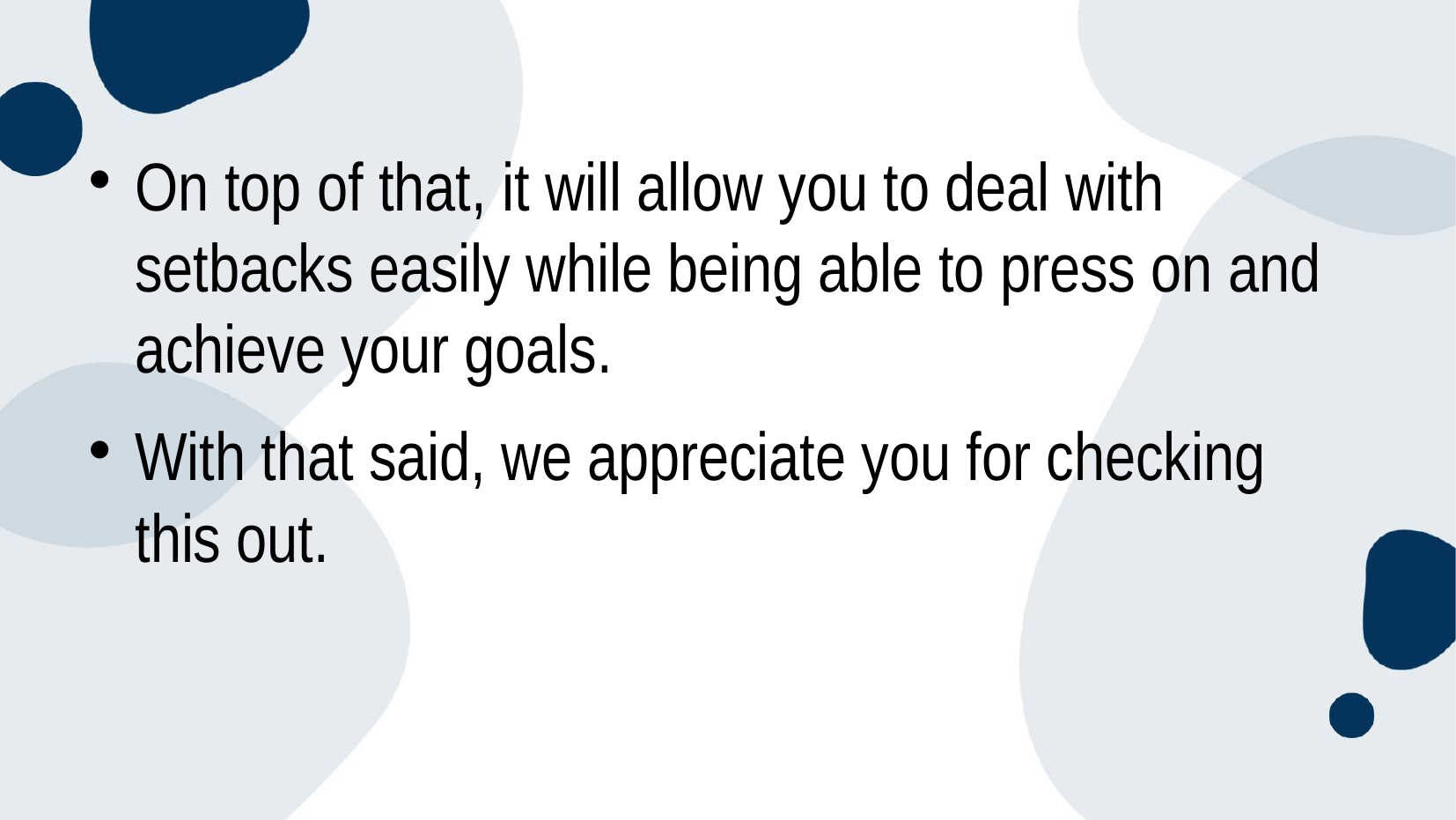

# On top of that, it will allow you to deal with setbacks easily while being able to press on and achieve your goals.
With that said, we appreciate you for checking   this out.